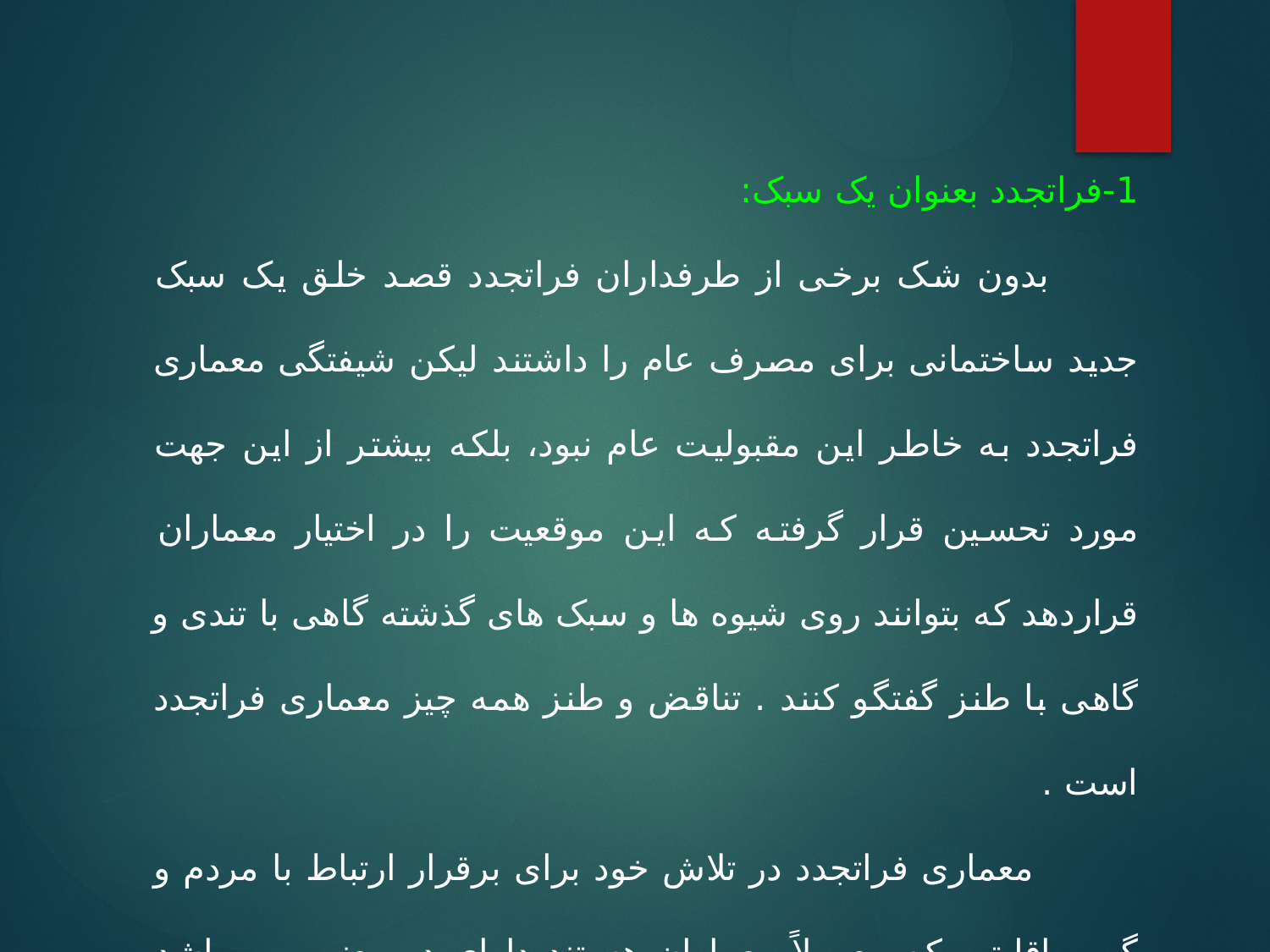

1-فراتجدد بعنوان یک سبک:
      بدون شک برخی از طرفداران فراتجدد قصد خلق یک سبک جدید ساختمانی برای مصرف عام را داشتند لیکن شیفتگی معماری فراتجدد به خاطر این مقبولیت عام نبود، بلکه بیشتر از این جهت مورد تحسین قرار گرفته که این موقعیت را در اختیار معماران قراردهد که بتوانند روی شیوه ها و سبک های گذشته گاهی با تندی و گاهی با طنز گفتگو کنند . تناقض و طنز همه چیز معماری فراتجدد است .
        معماری فراتجدد در تلاش خود برای برقرار ارتباط با مردم و گروه اقلیتی که معمولاً معماران هستند دارای دو معنی می باشد یکی مربوط به معماری جدید است و دیگری سنتی.